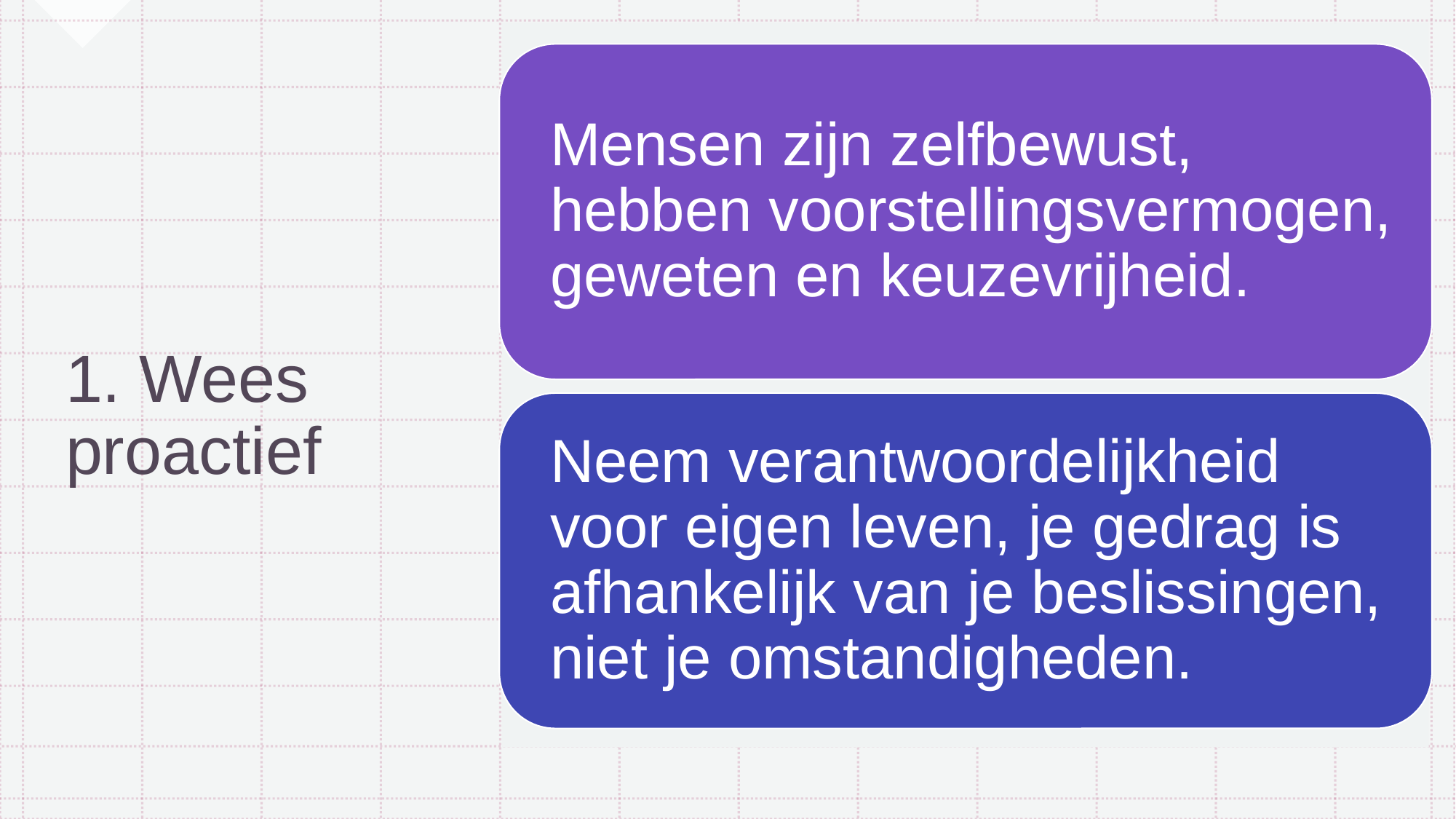

Mensen zijn zelfbewust, hebben voorstellingsvermogen, geweten en keuzevrijheid.
Neem verantwoordelijkheid voor eigen leven, je gedrag is afhankelijk van je beslissingen, niet je omstandigheden.

# 1. Wees proactief